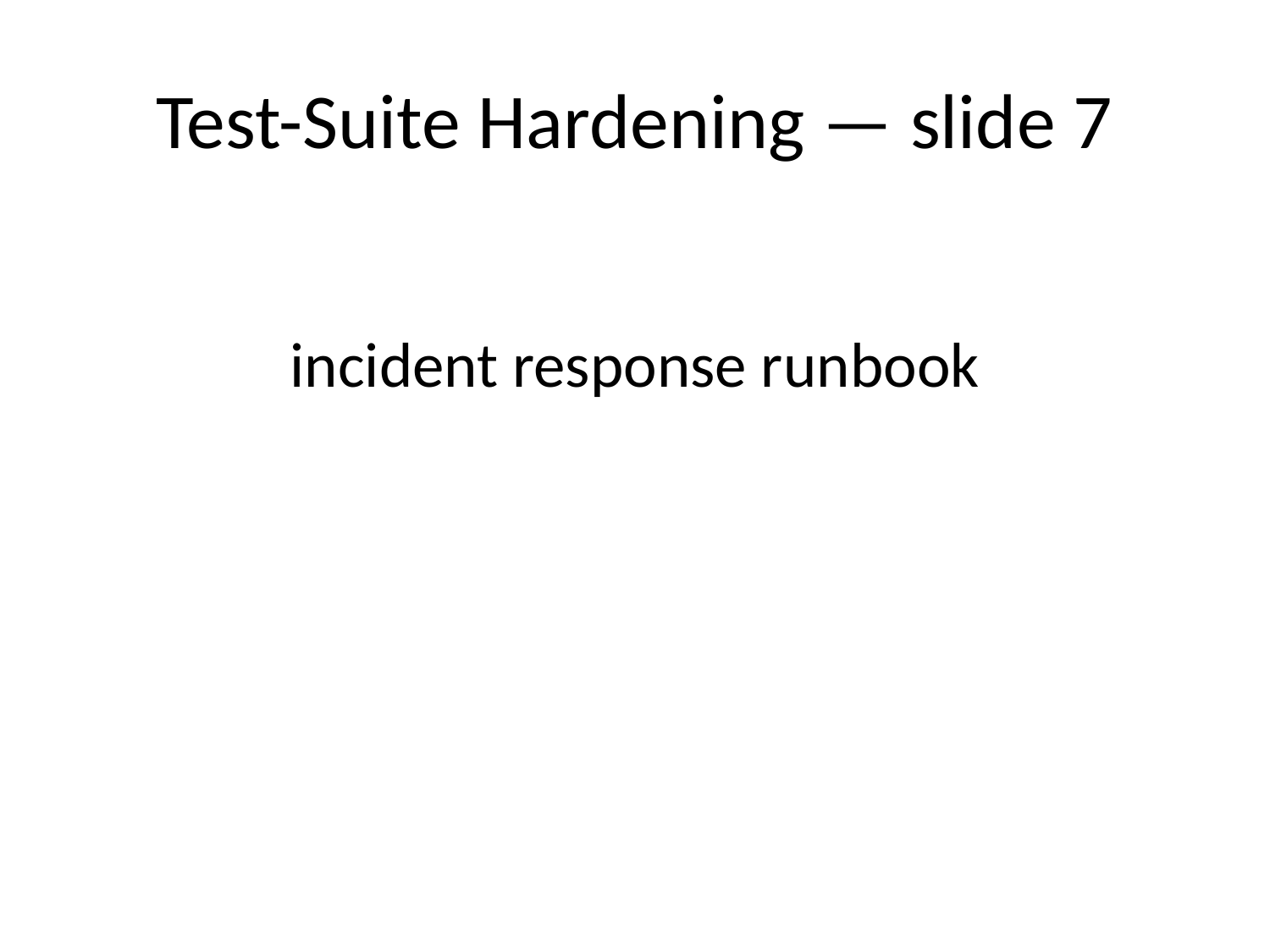

# Test-Suite Hardening — slide 7
incident response runbook